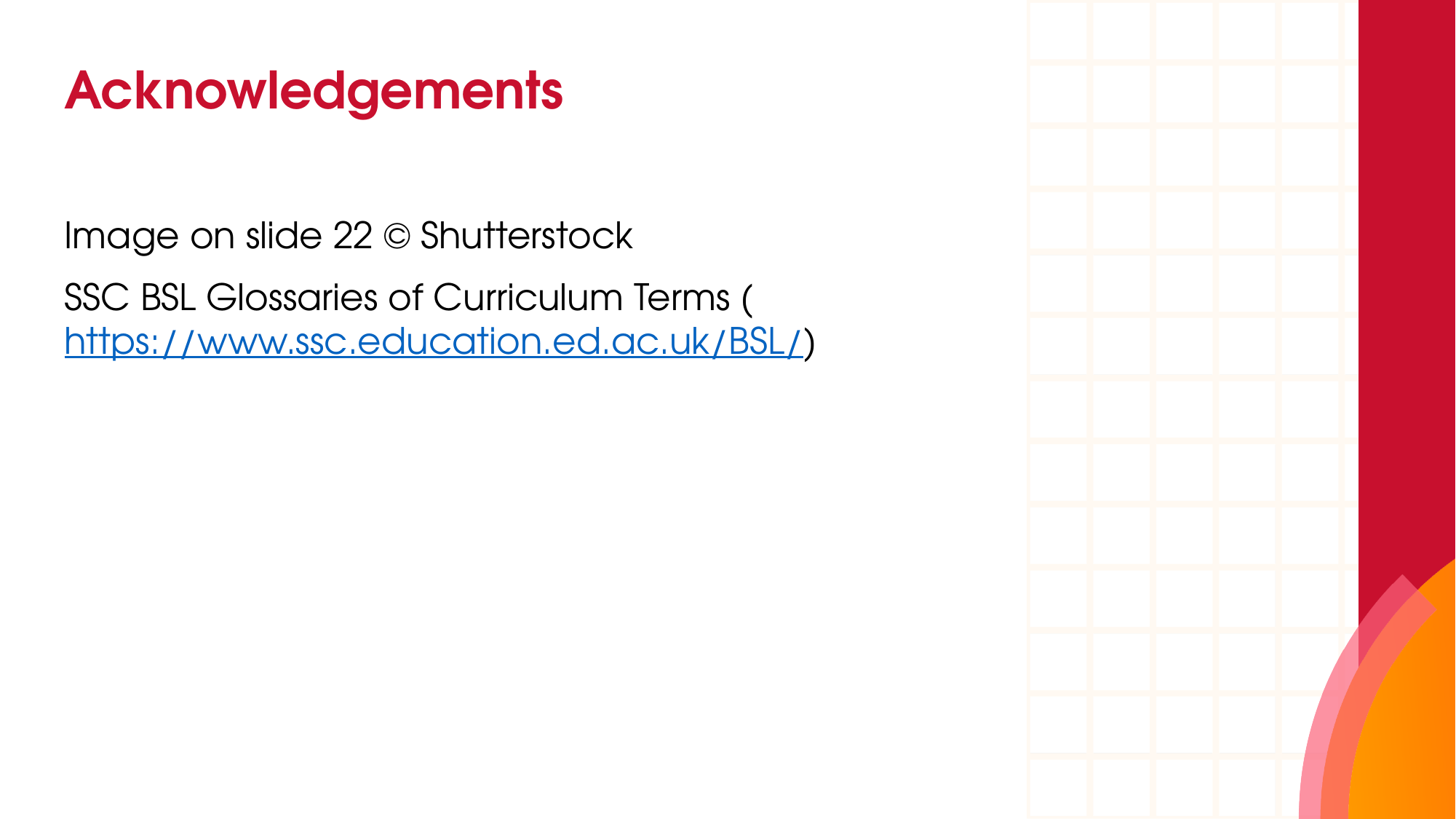

# Acknowledgements

Image on slide 22 © Shutterstock
SSC BSL Glossaries of Curriculum Terms (https://www.ssc.education.ed.ac.uk/BSL/)